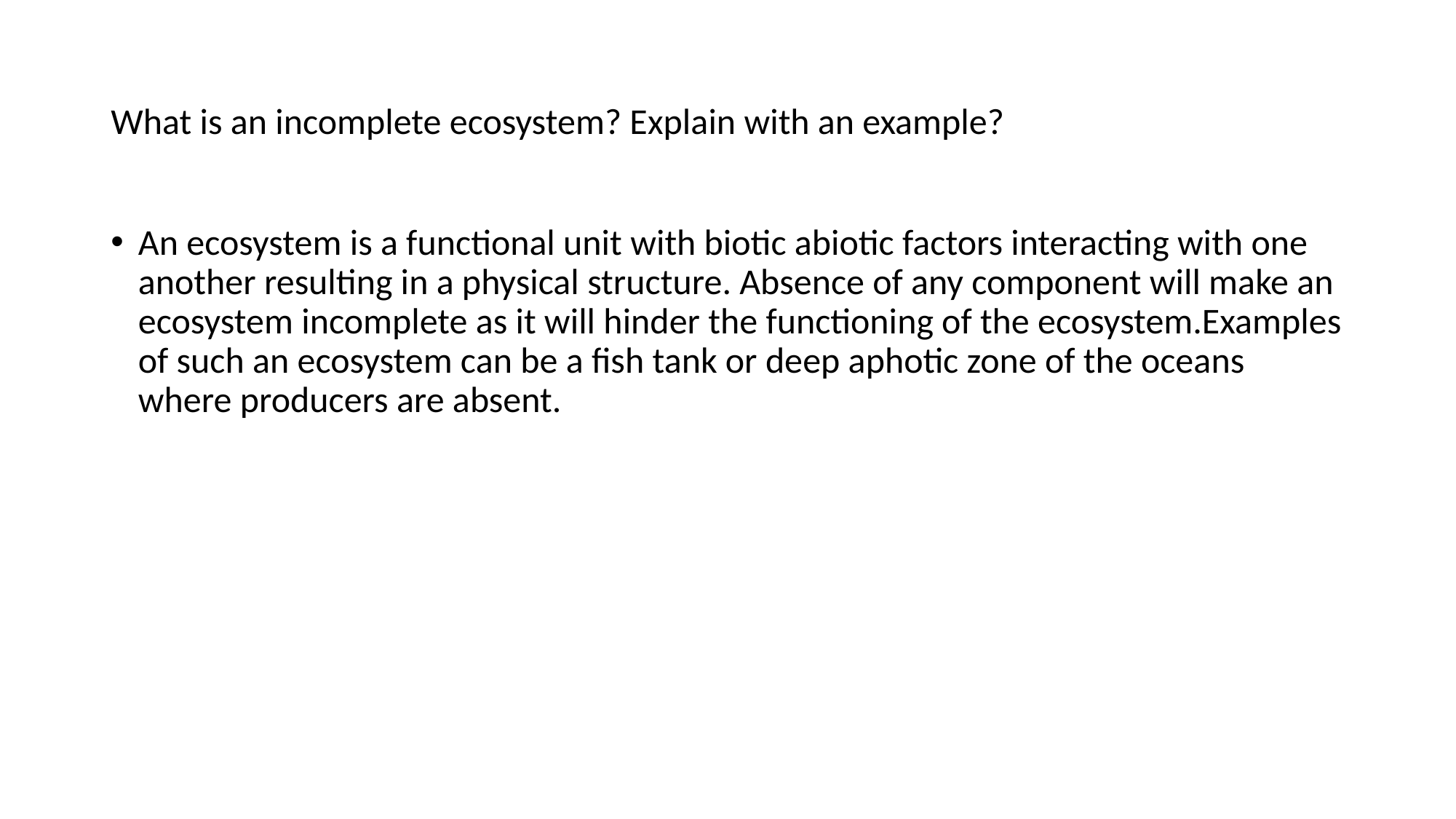

# What is an incomplete ecosystem? Explain with an example?
An ecosystem is a functional unit with biotic abiotic factors interacting with one another resulting in a physical structure. Absence of any component will make an ecosystem incomplete as it will hinder the functioning of the ecosystem.Examples of such an ecosystem can be a fish tank or deep aphotic zone of the oceans where producers are absent.